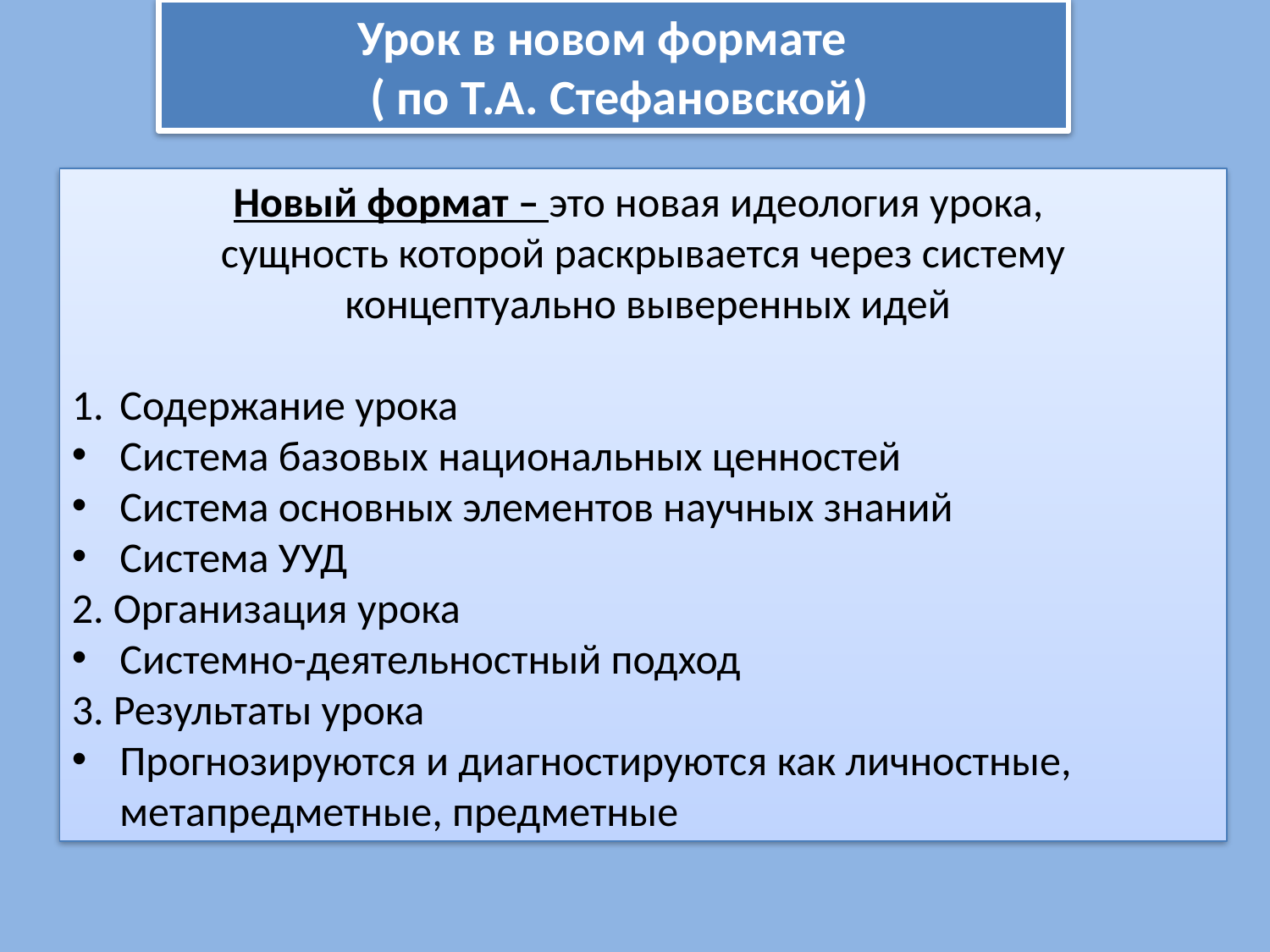

Урок в новом формате
 ( по Т.А. Стефановской)
Новый формат – это новая идеология урока,
сущность которой раскрывается через систему
 концептуально выверенных идей

Содержание урока
Система базовых национальных ценностей
Система основных элементов научных знаний
Система УУД
2. Организация урока
Системно-деятельностный подход
3. Результаты урока
Прогнозируются и диагностируются как личностные, метапредметные, предметные